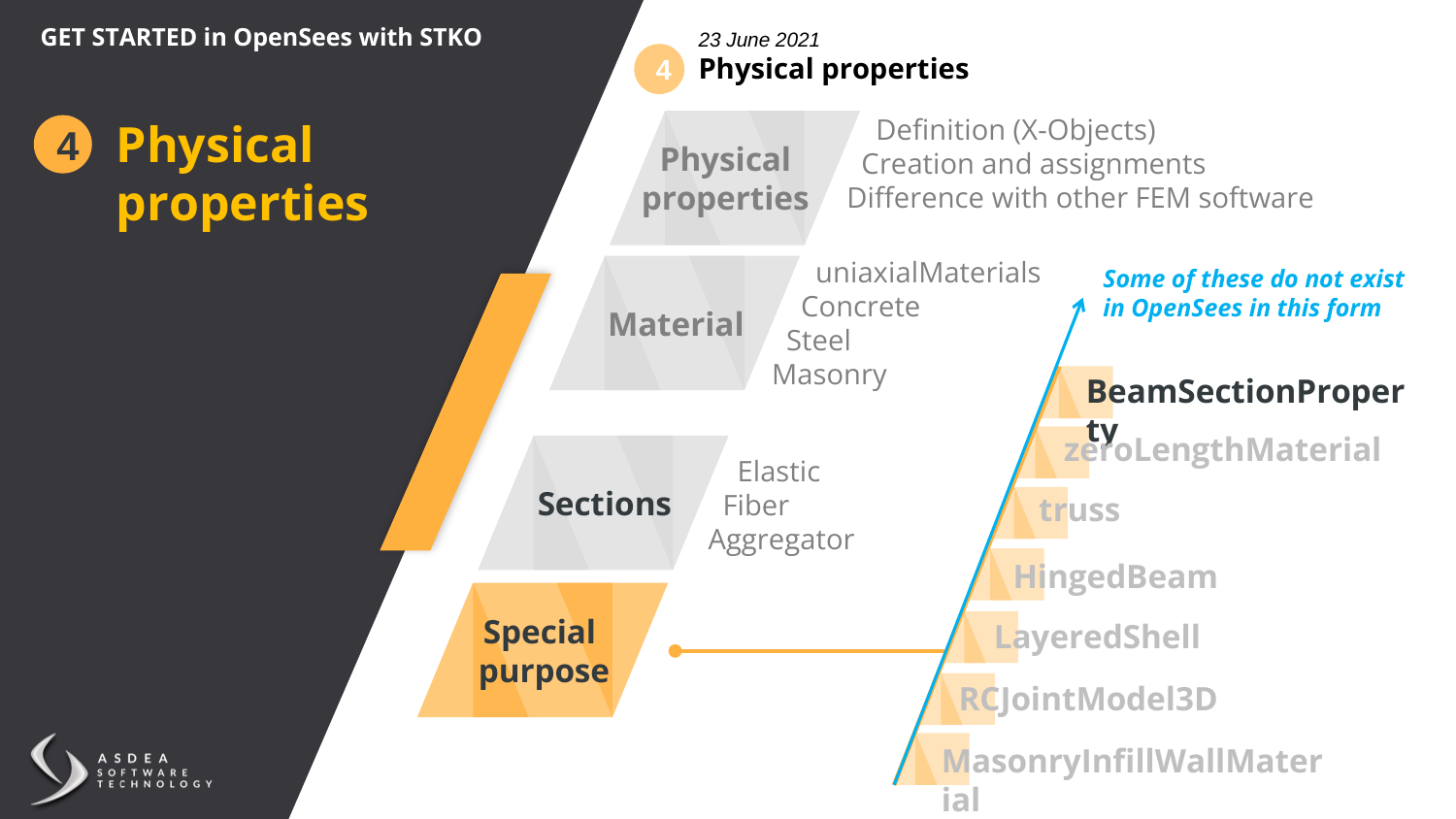

GET STARTED in OpenSees with STKO
23 June 2021
Physical properties
4
    Definition (X-Objects)
  Creation and assignments
Difference with other FEM software
Physical
properties

Physical
properties

4
      uniaxialMaterials
    Concrete
  Steel
Masonry

Material

Some of these do not exist in OpenSees in this form
BeamSectionProperty

zeroLengthMaterial

Sections

    Elastic
  Fiber
Aggregator
truss

HingedBeam

Special
purpose

LayeredShell

RCJointModel3D

MasonryInfillWallMaterial